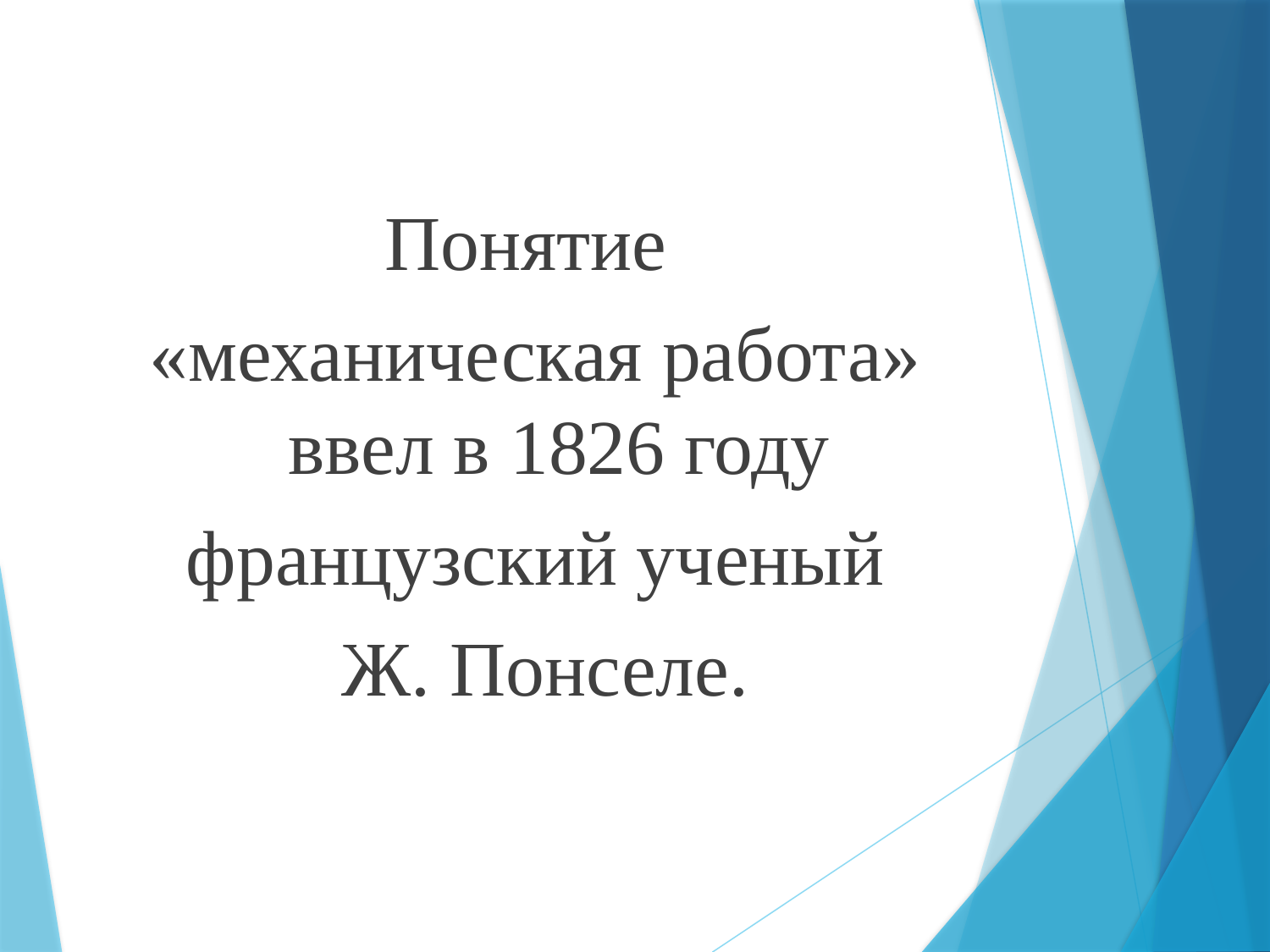

Понятие
«механическая работа» ввел в 1826 году
французский ученый
 Ж. Понселе.